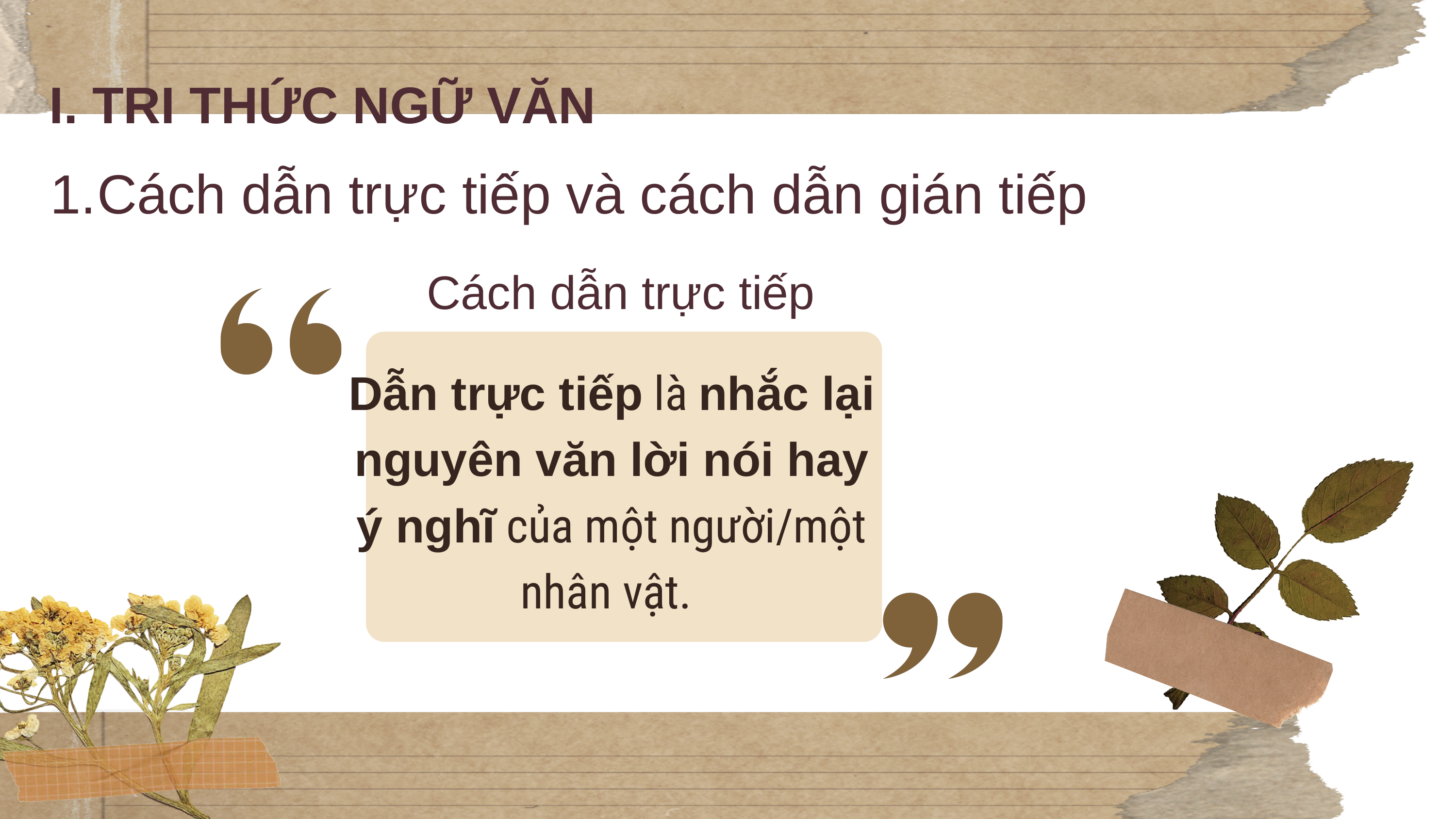

I. TRI THỨC NGỮ VĂN
Cách dẫn trực tiếp và cách dẫn gián tiếp
Cách dẫn trực tiếp

Dẫn trực tiếp là nhắc lại nguyên văn lời nói hay ý nghĩ của một người/một nhân vật.